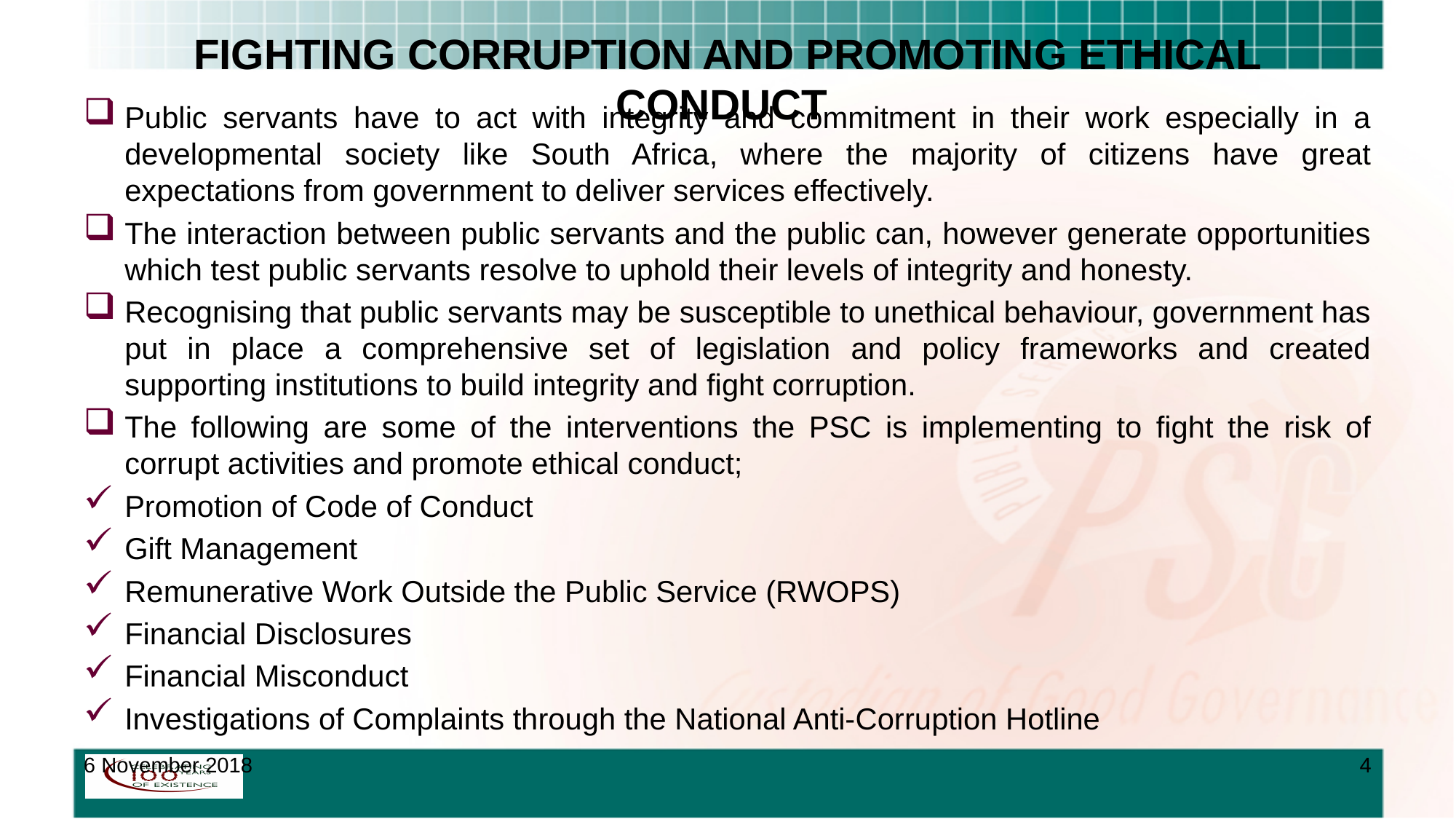

# FIGHTING CORRUPTION AND PROMOTING ETHICAL CONDUCT
Public servants have to act with integrity and commitment in their work especially in a developmental society like South Africa, where the majority of citizens have great expectations from government to deliver services effectively.
The interaction between public servants and the public can, however generate opportunities which test public servants resolve to uphold their levels of integrity and honesty.
Recognising that public servants may be susceptible to unethical behaviour, government has put in place a comprehensive set of legislation and policy frameworks and created supporting institutions to build integrity and fight corruption.
The following are some of the interventions the PSC is implementing to fight the risk of corrupt activities and promote ethical conduct;
Promotion of Code of Conduct
Gift Management
Remunerative Work Outside the Public Service (RWOPS)
Financial Disclosures
Financial Misconduct
Investigations of Complaints through the National Anti-Corruption Hotline

6 November 2018
4